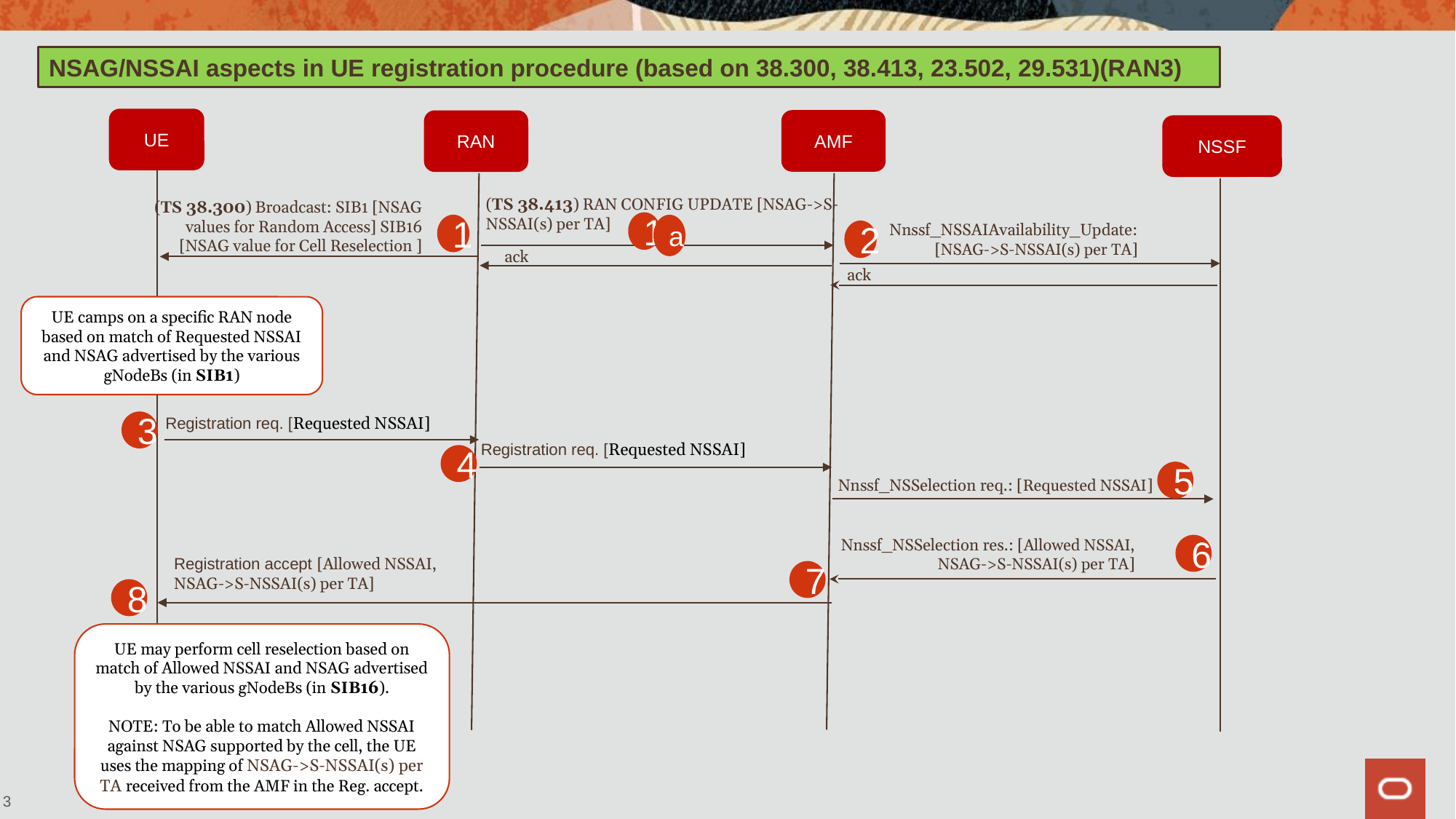

NSAG/NSSAI aspects in UE registration procedure (based on 38.300, 38.413, 23.502, 29.531)(RAN3)
UE
AMF
RAN
NSSF
(TS 38.413) RAN CONFIG UPDATE [NSAG->S-NSSAI(s) per TA]
(TS 38.300) Broadcast: SIB1 [NSAG values for Random Access] SIB16 [NSAG value for Cell Reselection ]
1
Nnssf_NSSAIAvailability_Update: [NSAG->S-NSSAI(s) per TA]
1
a
2
ack
ack
UE camps on a specific RAN node based on match of Requested NSSAI and NSAG advertised by the various gNodeBs (in SIB1)
3
Registration req. [Requested NSSAI]
Registration req. [Requested NSSAI]
4
5
Nnssf_NSSelection req.: [Requested NSSAI]
Nnssf_NSSelection res.: [Allowed NSSAI, NSAG->S-NSSAI(s) per TA]
6
Registration accept [Allowed NSSAI, NSAG->S-NSSAI(s) per TA]
7
8
UE may perform cell reselection based on match of Allowed NSSAI and NSAG advertised by the various gNodeBs (in SIB16).

NOTE: To be able to match Allowed NSSAI against NSAG supported by the cell, the UE uses the mapping of NSAG->S-NSSAI(s) per TA received from the AMF in the Reg. accept.
3